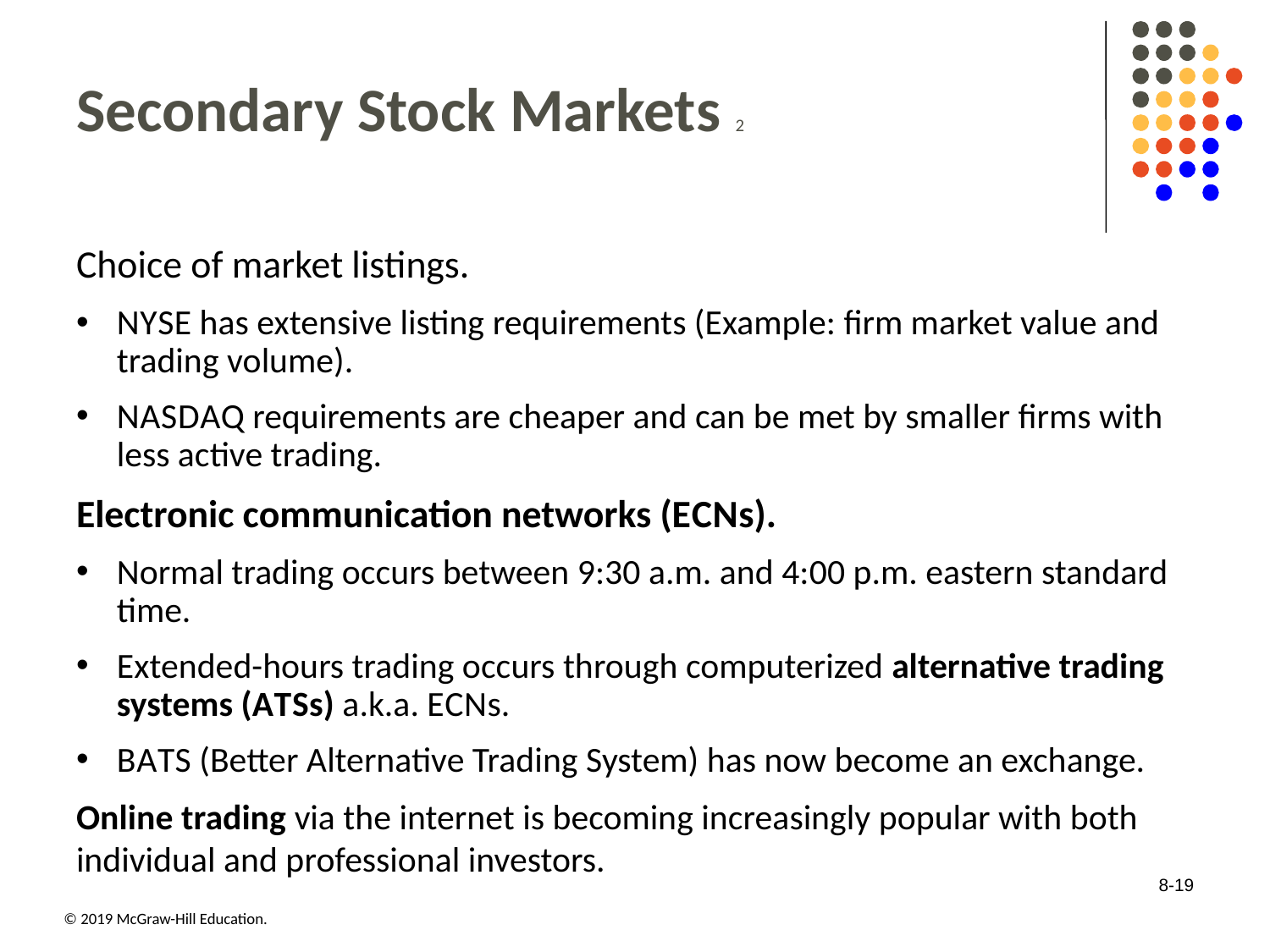

# Secondary Stock Markets 2
Choice of market listings.
N Y S E has extensive listing requirements (Example: firm market value and trading volume).
N A S D A Q requirements are cheaper and can be met by smaller firms with less active trading.
Electronic communication networks (E C N s).
Normal trading occurs between 9:30 a.m. and 4:00 p.m. eastern standard time.
Extended-hours trading occurs through computerized alternative trading systems (A T S s) a.k.a. E C N s.
B A T S (Better Alternative Trading System) has now become an exchange.
Online trading via the internet is becoming increasingly popular with both individual and professional investors.
8-19